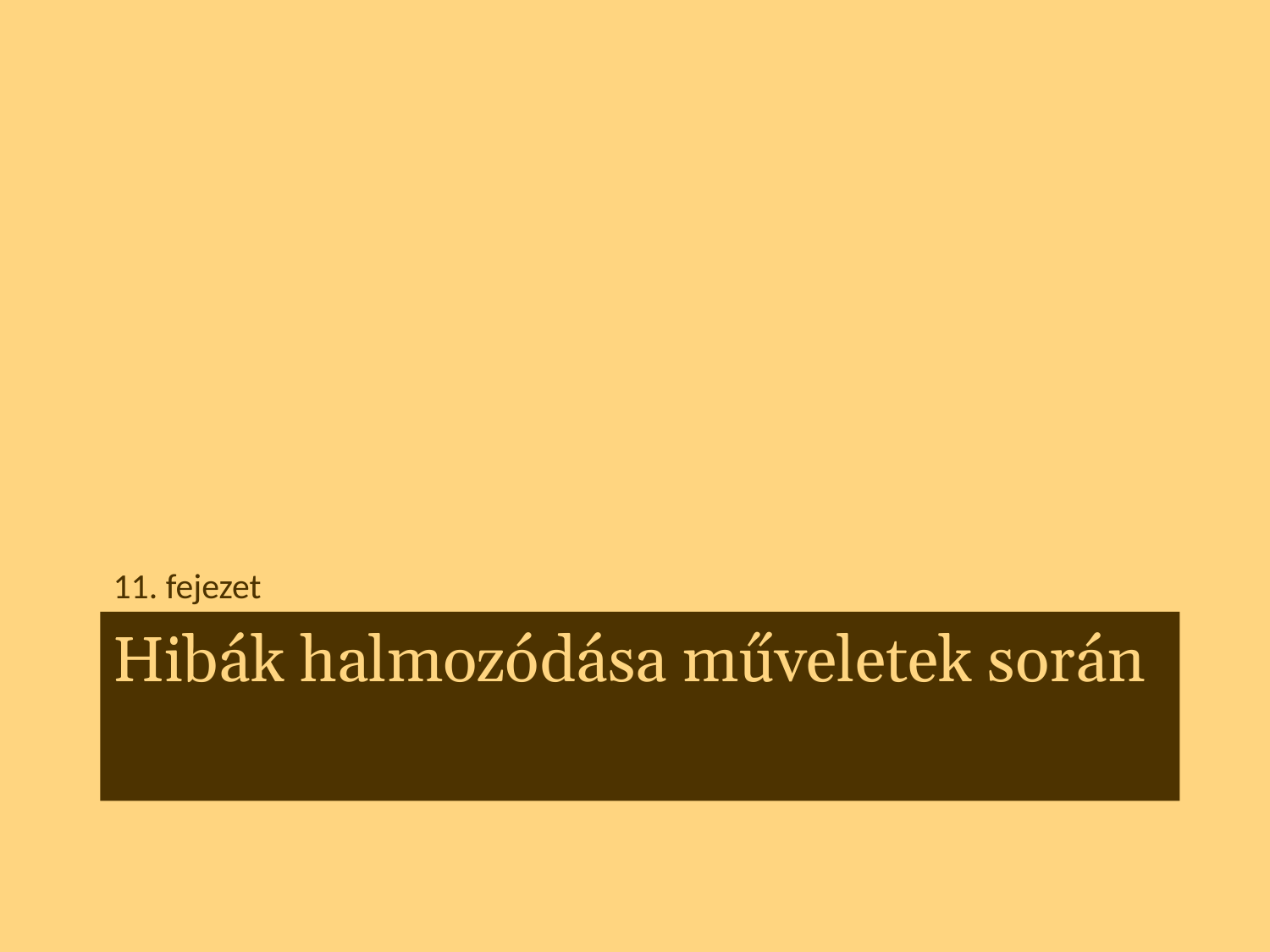

11. fejezet
# Hibák halmozódása műveletek során
144